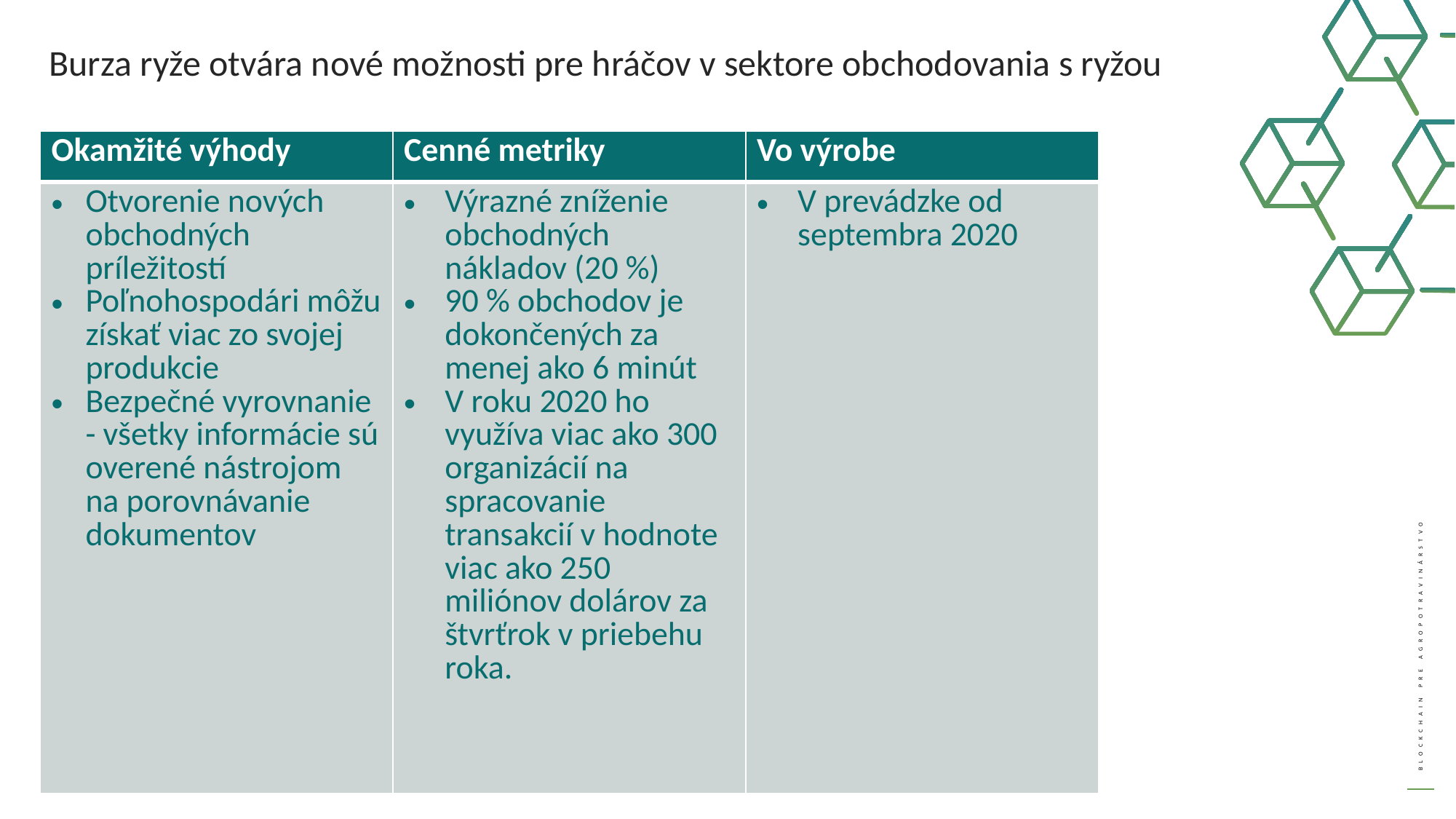

Burza ryže otvára nové možnosti pre hráčov v sektore obchodovania s ryžou
| Okamžité výhody | Cenné metriky | Vo výrobe |
| --- | --- | --- |
| Otvorenie nových obchodných príležitostí Poľnohospodári môžu získať viac zo svojej produkcie Bezpečné vyrovnanie - všetky informácie sú overené nástrojom na porovnávanie dokumentov | Výrazné zníženie obchodných nákladov (20 %) 90 % obchodov je dokončených za menej ako 6 minút V roku 2020 ho využíva viac ako 300 organizácií na spracovanie transakcií v hodnote viac ako 250 miliónov dolárov za štvrťrok v priebehu roka. | V prevádzke od septembra 2020 |